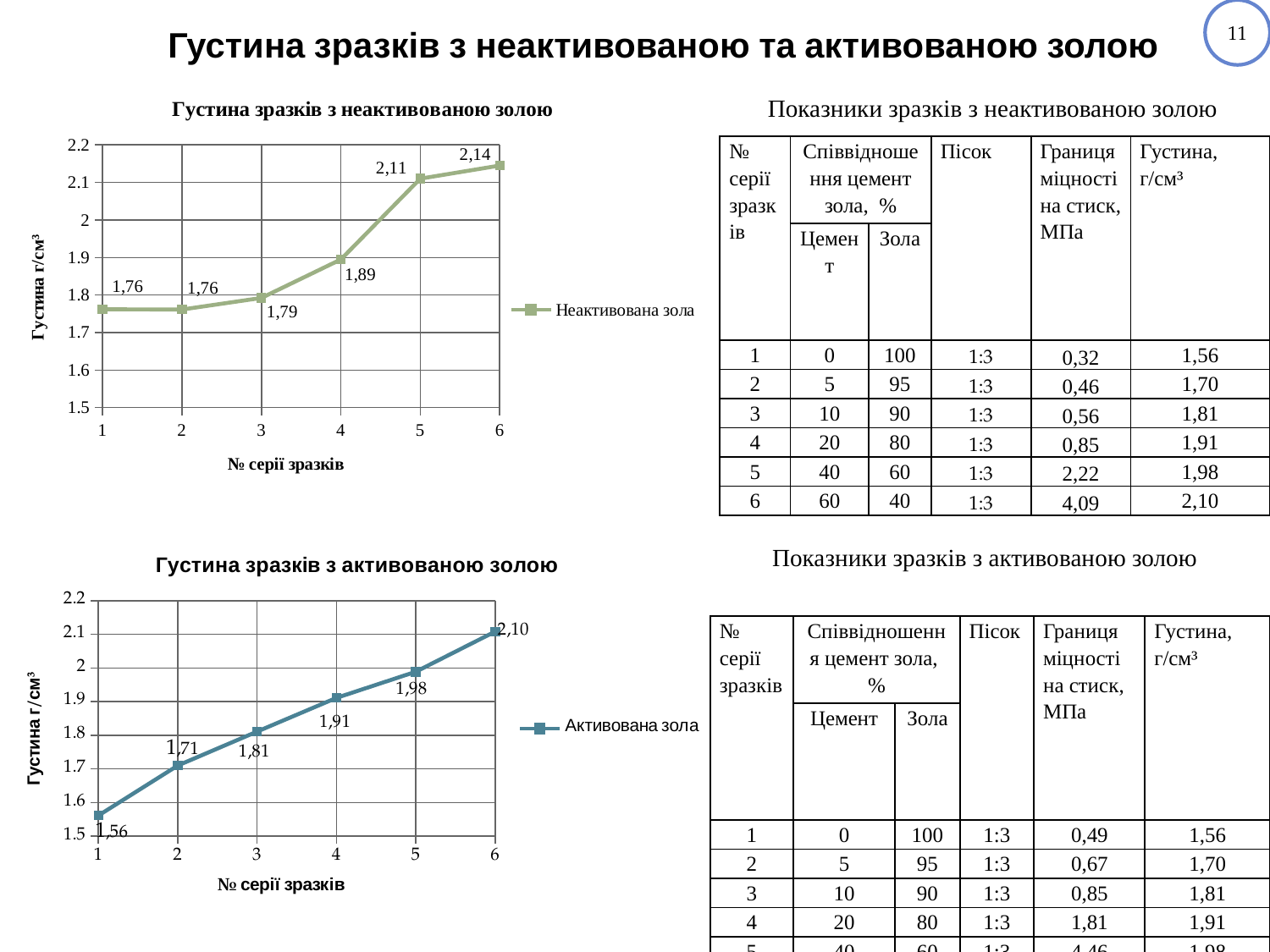

11
Густина зразків з неактивованою та активованою золою

### Chart: Густина зразків з неактивованою золою

| Category |  |
|---|---|
| 1 | 1.761913139554286 |
| 2 | 1.7612261410679437 |
| 3 | 1.7921163632046835 |
| 4 | 1.8947600349211506 |
| 5 | 2.110011213621707 |
| 6 | 2.1449589189965232 |
Показники зразків з неактивованою золою
| № серії зразків | Співвідношення цемент зола, % |  | Пісок | Границя міцності на стиск, МПа | Густина, г/см³ |
| --- | --- | --- | --- | --- | --- |
|  | Цемент | Зола |  |  |  |
| 1 | 0 | 100 | 1:3 | 0,32 | 1,56 |
| 2 | 5 | 95 | 1:3 | 0,46 | 1,70 |
| 3 | 10 | 90 | 1:3 | 0,56 | 1,81 |
| 4 | 20 | 80 | 1:3 | 0,85 | 1,91 |
| 5 | 40 | 60 | 1:3 | 2,22 | 1,98 |
| 6 | 60 | 40 | 1:3 | 4,09 | 2,10 |
Показники зразків з активованою золою

### Chart: Густина зразків з активованою золою

| Category |  |
|---|---|
| 1 | 1.5613193314076506 |
| 2 | 1.7097944055843994 |
| 3 | 1.810791938948928 |
| 4 | 1.9109614100617531 |
| 5 | 1.9885456372663661 |
| 6 | 2.107966631785141 |
| № серії зразків | Співвідношення цемент зола, % |  | Пісок | Границя міцності на стиск, МПа | Густина, г/см³ |
| --- | --- | --- | --- | --- | --- |
|  | Цемент | Зола |  |  |  |
| 1 | 0 | 100 | 1:3 | 0,49 | 1,56 |
| 2 | 5 | 95 | 1:3 | 0,67 | 1,70 |
| 3 | 10 | 90 | 1:3 | 0,85 | 1,81 |
| 4 | 20 | 80 | 1:3 | 1,81 | 1,91 |
| 5 | 40 | 60 | 1:3 | 4,46 | 1,98 |
| 6 | 60 | 40 | 1:3 | 5,42 | 2,10 |